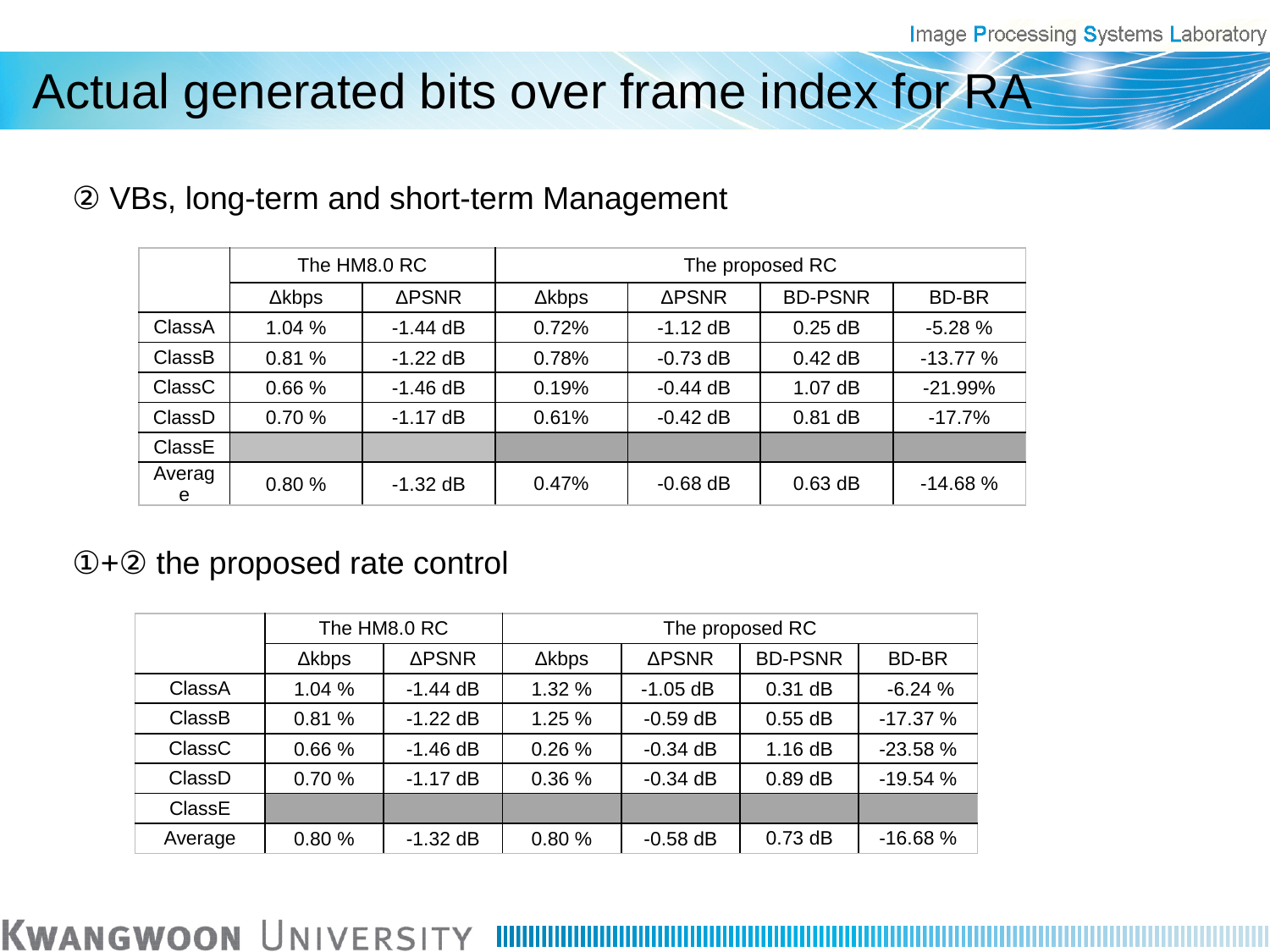

# Actual generated bits over frame index for RA
② VBs, long-term and short-term Management
|  | The HM8.0 RC |  | The proposed RC |  |  |  |
| --- | --- | --- | --- | --- | --- | --- |
|  | Δkbps | ΔPSNR | Δkbps | ΔPSNR | BD-PSNR | BD-BR |
| ClassA | 1.04 % | -1.44 dB | 0.72% | -1.12 dB | 0.25 dB | -5.28 % |
| ClassB | 0.81 % | -1.22 dB | 0.78% | -0.73 dB | 0.42 dB | -13.77 % |
| ClassC | 0.66 % | -1.46 dB | 0.19% | -0.44 dB | 1.07 dB | -21.99% |
| ClassD | 0.70 % | -1.17 dB | 0.61% | -0.42 dB | 0.81 dB | -17.7% |
| ClassE |  |  |  |  |  |  |
| Average | 0.80 % | -1.32 dB | 0.47% | -0.68 dB | 0.63 dB | -14.68 % |
①+② the proposed rate control
|  | The HM8.0 RC |  | The proposed RC |  |  |  |
| --- | --- | --- | --- | --- | --- | --- |
|  | Δkbps | ΔPSNR | Δkbps | ΔPSNR | BD-PSNR | BD-BR |
| ClassA | 1.04 % | -1.44 dB | 1.32 % | -1.05 dB | 0.31 dB | -6.24 % |
| ClassB | 0.81 % | -1.22 dB | 1.25 % | -0.59 dB | 0.55 dB | -17.37 % |
| ClassC | 0.66 % | -1.46 dB | 0.26 % | -0.34 dB | 1.16 dB | -23.58 % |
| ClassD | 0.70 % | -1.17 dB | 0.36 % | -0.34 dB | 0.89 dB | -19.54 % |
| ClassE |  |  |  |  |  |  |
| Average | 0.80 % | -1.32 dB | 0.80 % | -0.58 dB | 0.73 dB | -16.68 % |